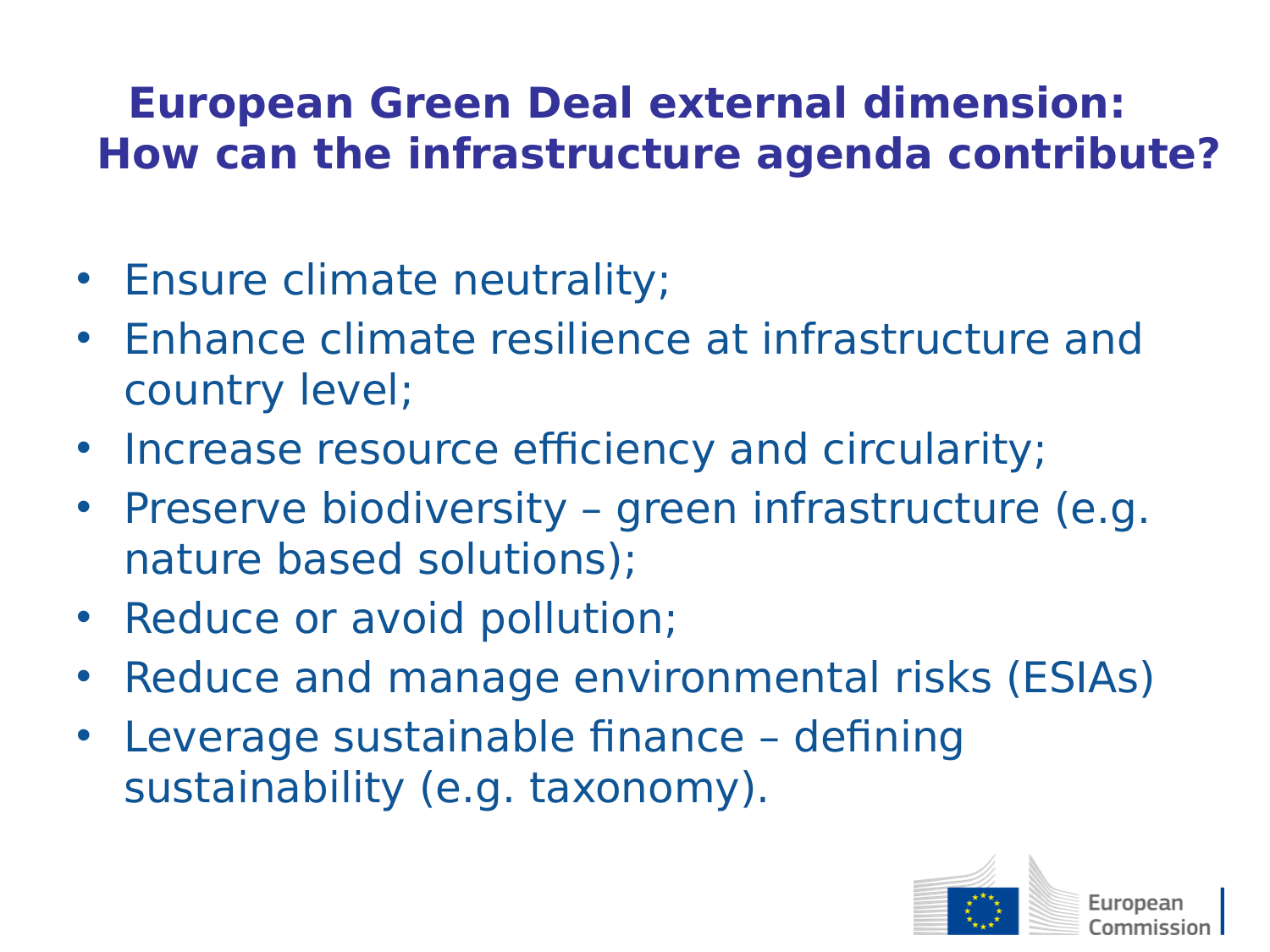

# European Green Deal external dimension: How can the infrastructure agenda contribute?
Ensure climate neutrality;
Enhance climate resilience at infrastructure and country level;
Increase resource efficiency and circularity;
Preserve biodiversity – green infrastructure (e.g. nature based solutions);
Reduce or avoid pollution;
Reduce and manage environmental risks (ESIAs)
Leverage sustainable finance – defining sustainability (e.g. taxonomy).